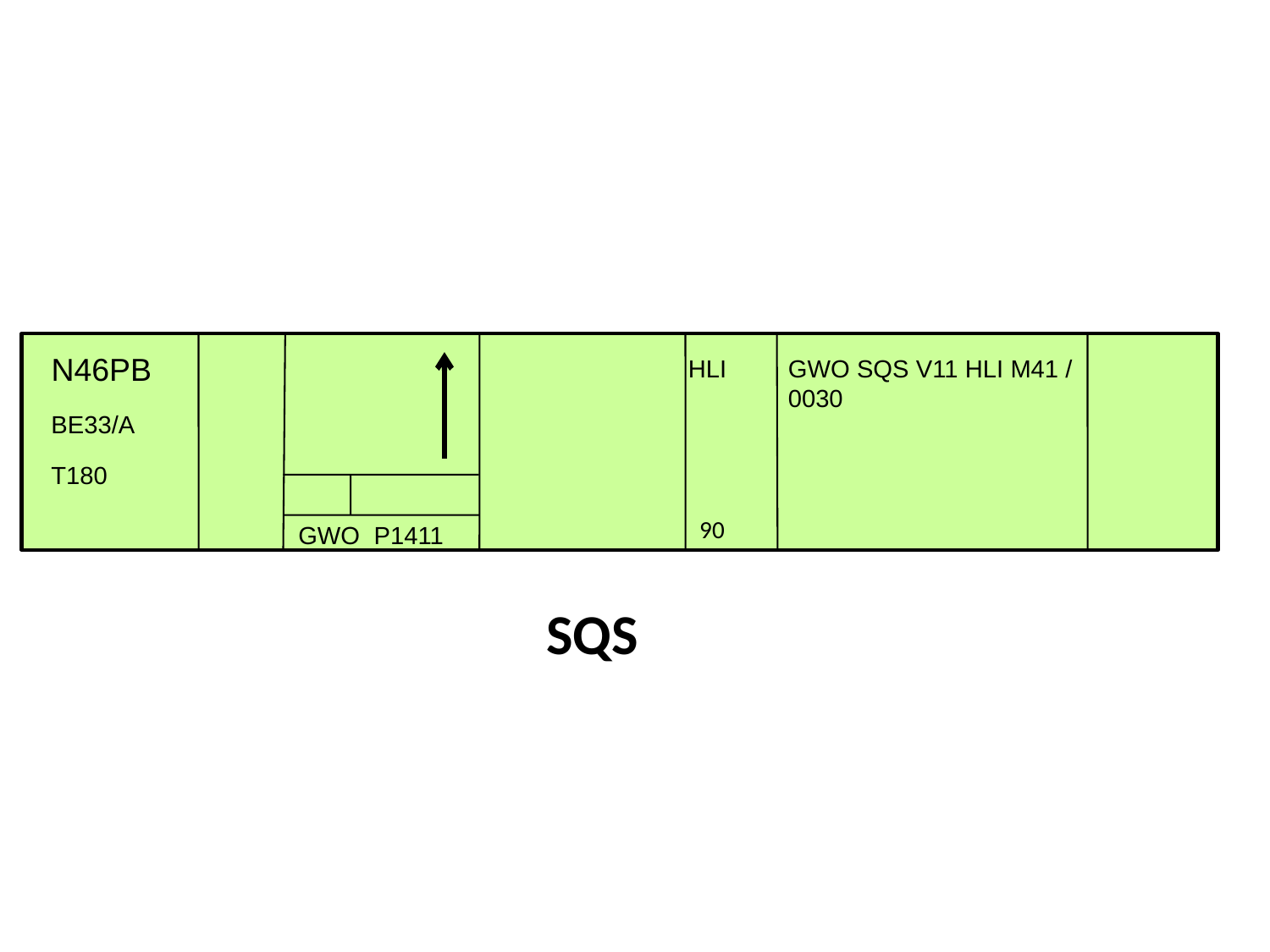

N46PB

 HLI
GWO SQS V11 HLI M41 / 0030

BE33/A

T180

90

GWO  P1411

SQS